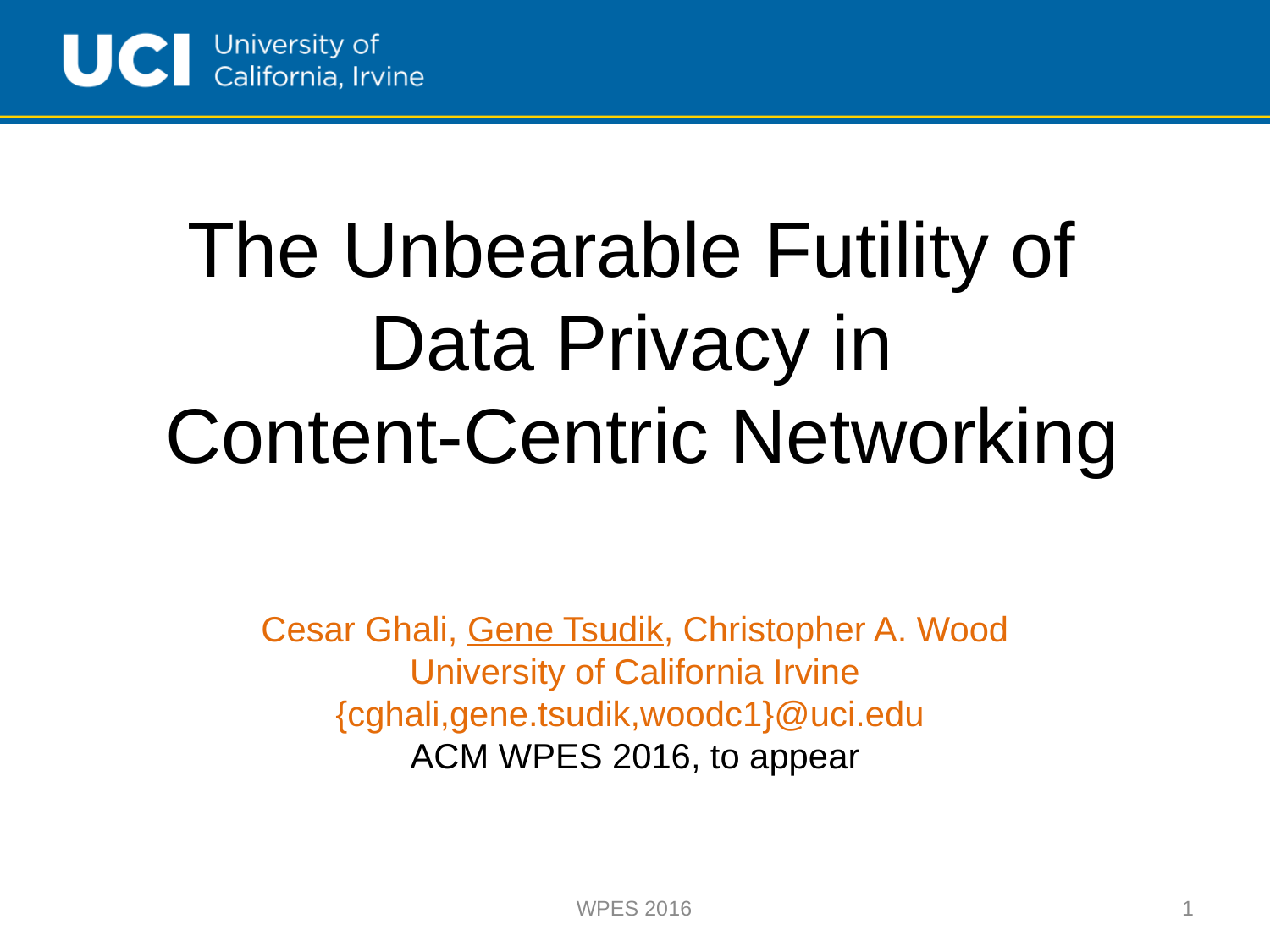

# The Unbearable Futility of Data Privacy in Content-Centric Networking
Cesar Ghali, Gene Tsudik, Christopher A. Wood
University of California Irvine
{cghali,gene.tsudik,woodc1}@uci.edu
ACM WPES 2016, to appear

WPES 2016
1